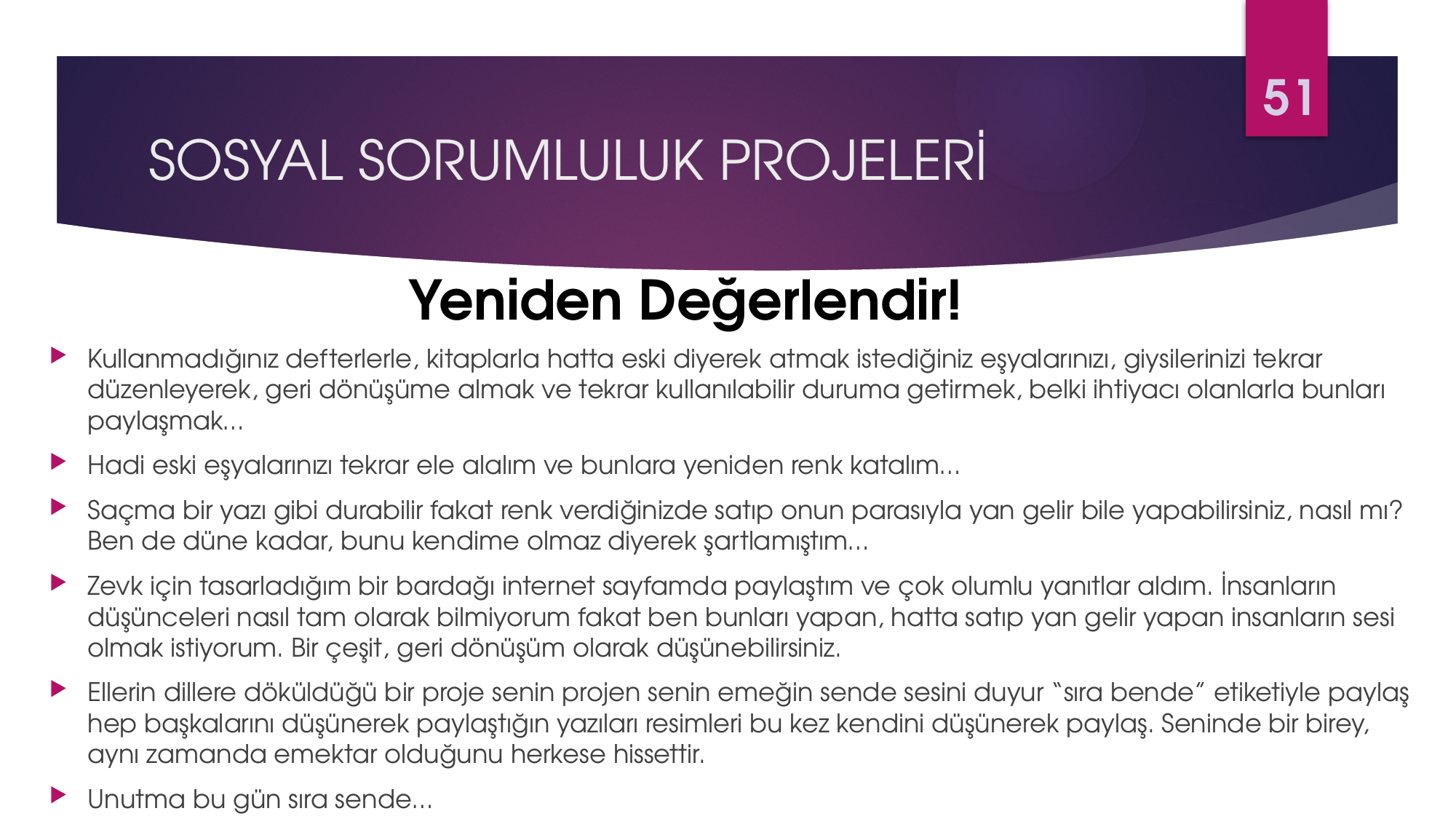

51
# SOSYAL SORUMLULUK PROJELERİ
Yeniden Değerlendir!
Kullanmadığınız defterlerle, kitaplarla hatta eski diyerek atmak istediğiniz eşyalarınızı, giysilerinizi tekrar düzenleyerek, geri dönüşüme almak ve tekrar kullanılabilir duruma getirmek, belki ihtiyacı olanlarla bunları paylaşmak…
Hadi eski eşyalarınızı tekrar ele alalım ve bunlara yeniden renk katalım…
Saçma bir yazı gibi durabilir fakat renk verdiğinizde satıp onun parasıyla yan gelir bile yapabilirsiniz, nasıl mı? Ben de düne kadar, bunu kendime olmaz diyerek şartlamıştım…
Zevk için tasarladığım bir bardağı internet sayfamda paylaştım ve çok olumlu yanıtlar aldım. İnsanların düşünceleri nasıl tam olarak bilmiyorum fakat ben bunları yapan, hatta satıp yan gelir yapan insanların sesi olmak istiyorum. Bir çeşit, geri dönüşüm olarak düşünebilirsiniz.
Ellerin dillere döküldüğü bir proje senin projen senin emeğin sende sesini duyur “sıra bende” etiketiyle paylaş hep başkalarını düşünerek paylaştığın yazıları resimleri bu kez kendini düşünerek paylaş. Seninde bir birey, aynı zamanda emektar olduğunu herkese hissettir.
Unutma bu gün sıra sende…